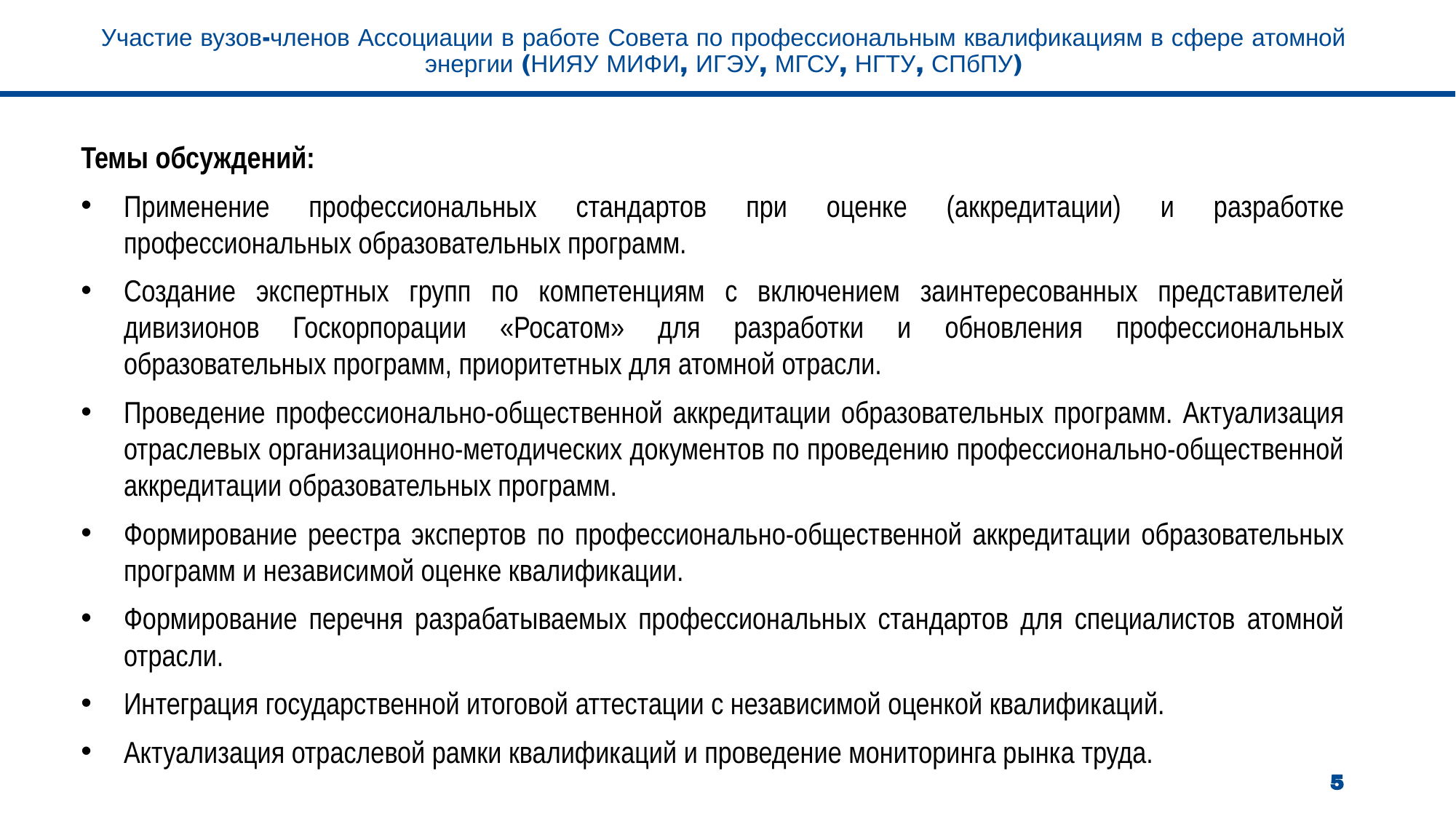

# Участие вузов-членов Ассоциации в работе Совета по профессиональным квалификациям в сфере атомной энергии (НИЯУ МИФИ, ИГЭУ, МГСУ, НГТУ, СПбПУ)
Темы обсуждений:
Применение профессиональных стандартов при оценке (аккредитации) и разработке профессиональных образовательных программ.
Создание экспертных групп по компетенциям с включением заинтересованных представителей дивизионов Госкорпорации «Росатом» для разработки и обновления профессиональных образовательных программ, приоритетных для атомной отрасли.
Проведение профессионально-общественной аккредитации образовательных программ. Актуализация отраслевых организационно-методических документов по проведению профессионально-общественной аккредитации образовательных программ.
Формирование реестра экспертов по профессионально-общественной аккредитации образовательных программ и независимой оценке квалификации.
Формирование перечня разрабатываемых профессиональных стандартов для специалистов атомной отрасли.
Интеграция государственной итоговой аттестации с независимой оценкой квалификаций.
Актуализация отраслевой рамки квалификаций и проведение мониторинга рынка труда.
5